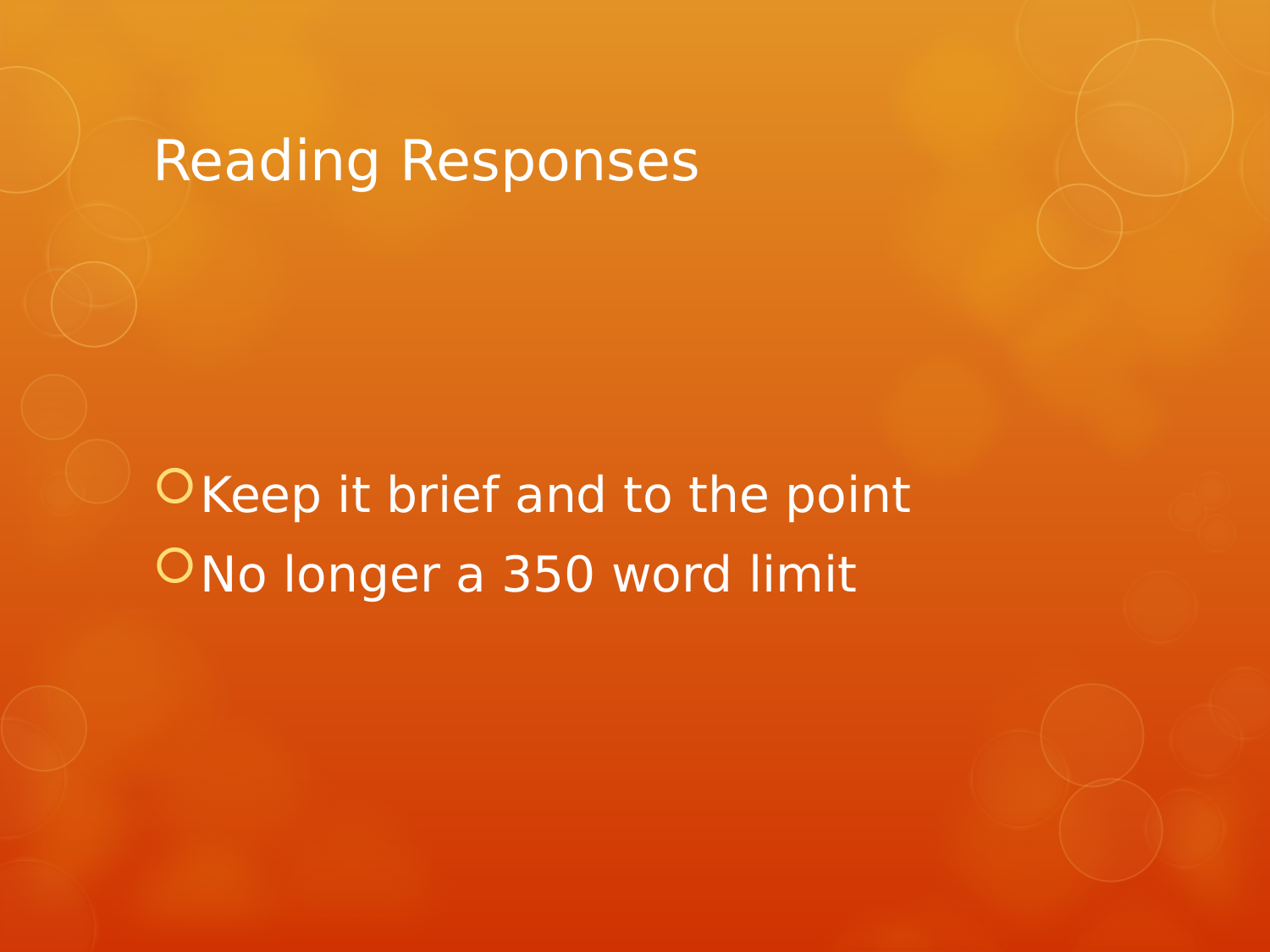

# Reading Responses
Keep it brief and to the point
No longer a 350 word limit